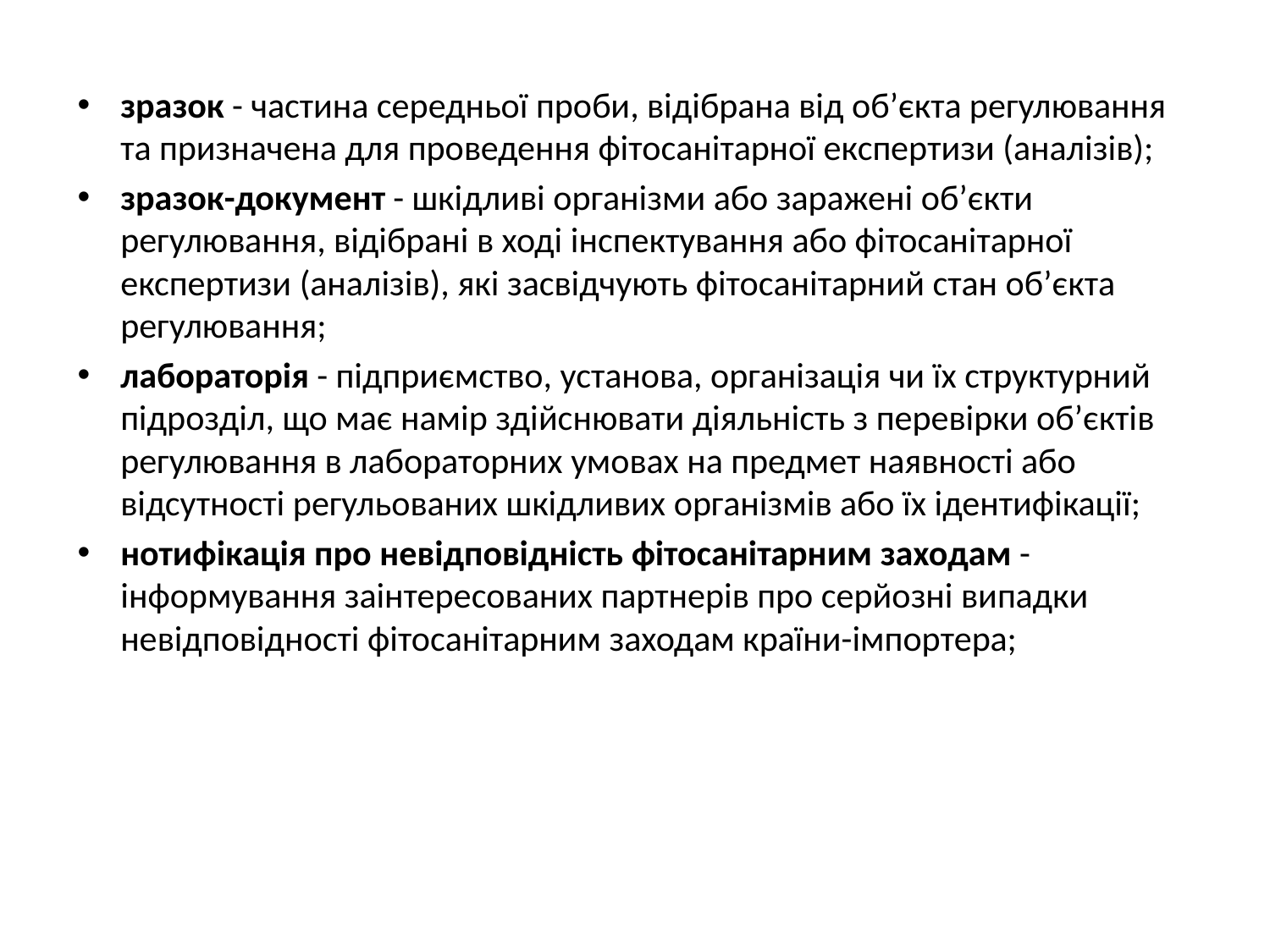

зразок - частина середньої проби, відібрана від об’єкта регулювання та призначена для проведення фітосанітарної експертизи (аналізів);
зразок-документ - шкідливі організми або заражені об’єкти регулювання, відібрані в ході інспектування або фітосанітарної експертизи (аналізів), які засвідчують фітосанітарний стан об’єкта регулювання;
лабораторія - підприємство, установа, організація чи їх структурний підрозділ, що має намір здійснювати діяльність з перевірки об’єктів регулювання в лабораторних умовах на предмет наявності або відсутності регульованих шкідливих організмів або їх ідентифікації;
нотифікація про невідповідність фітосанітарним заходам - інформування заінтересованих партнерів про серйозні випадки невідповідності фітосанітарним заходам країни-імпортера;